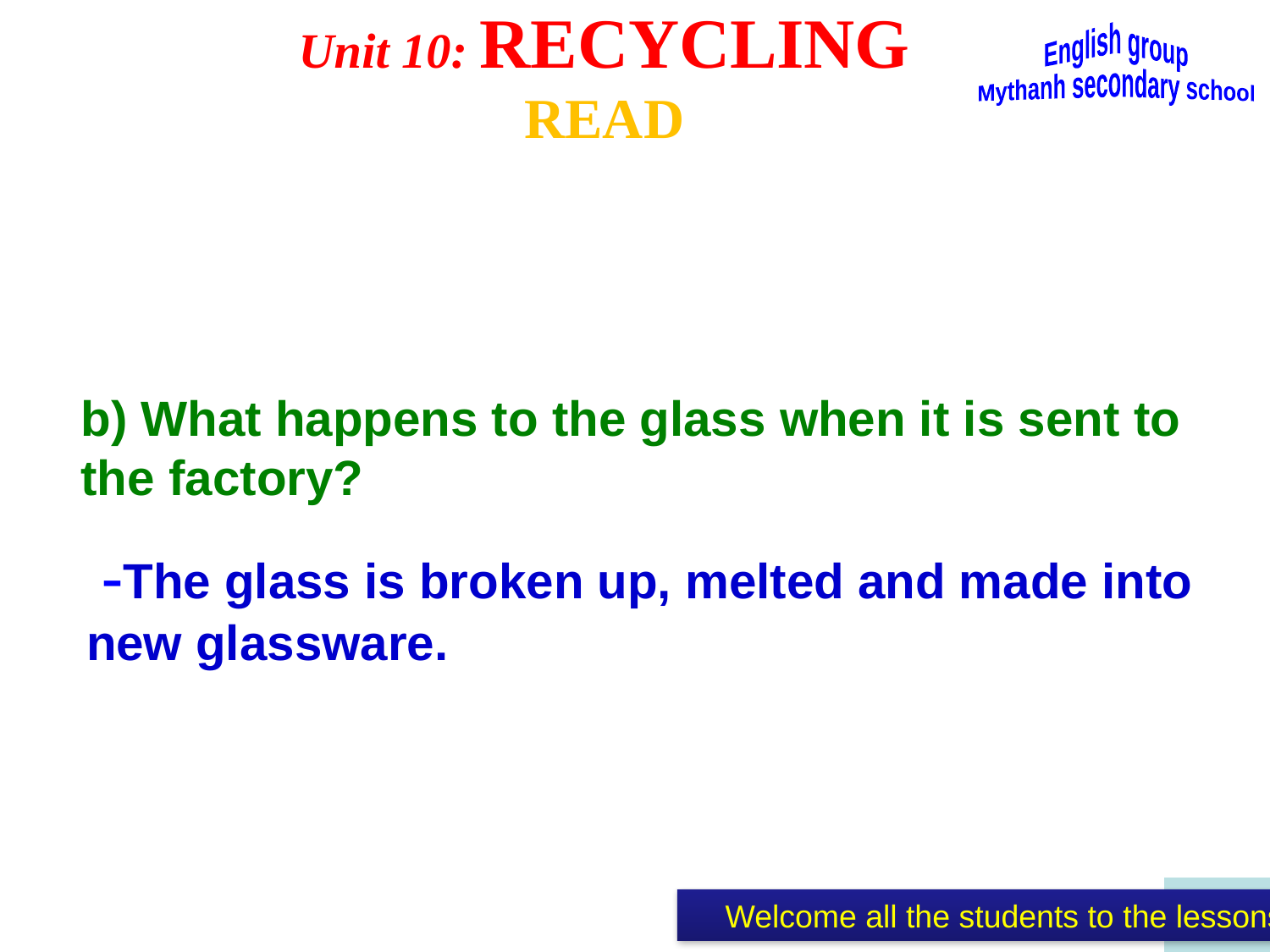

Unit 10: RECYCLING
READ
English group
Mythanh secondary school
b) What happens to the glass when it is sent to the factory?
 -The glass is broken up, melted and made into new glassware.

    Welcome all the students to the lessons of English group - My Thanh Secondary school.